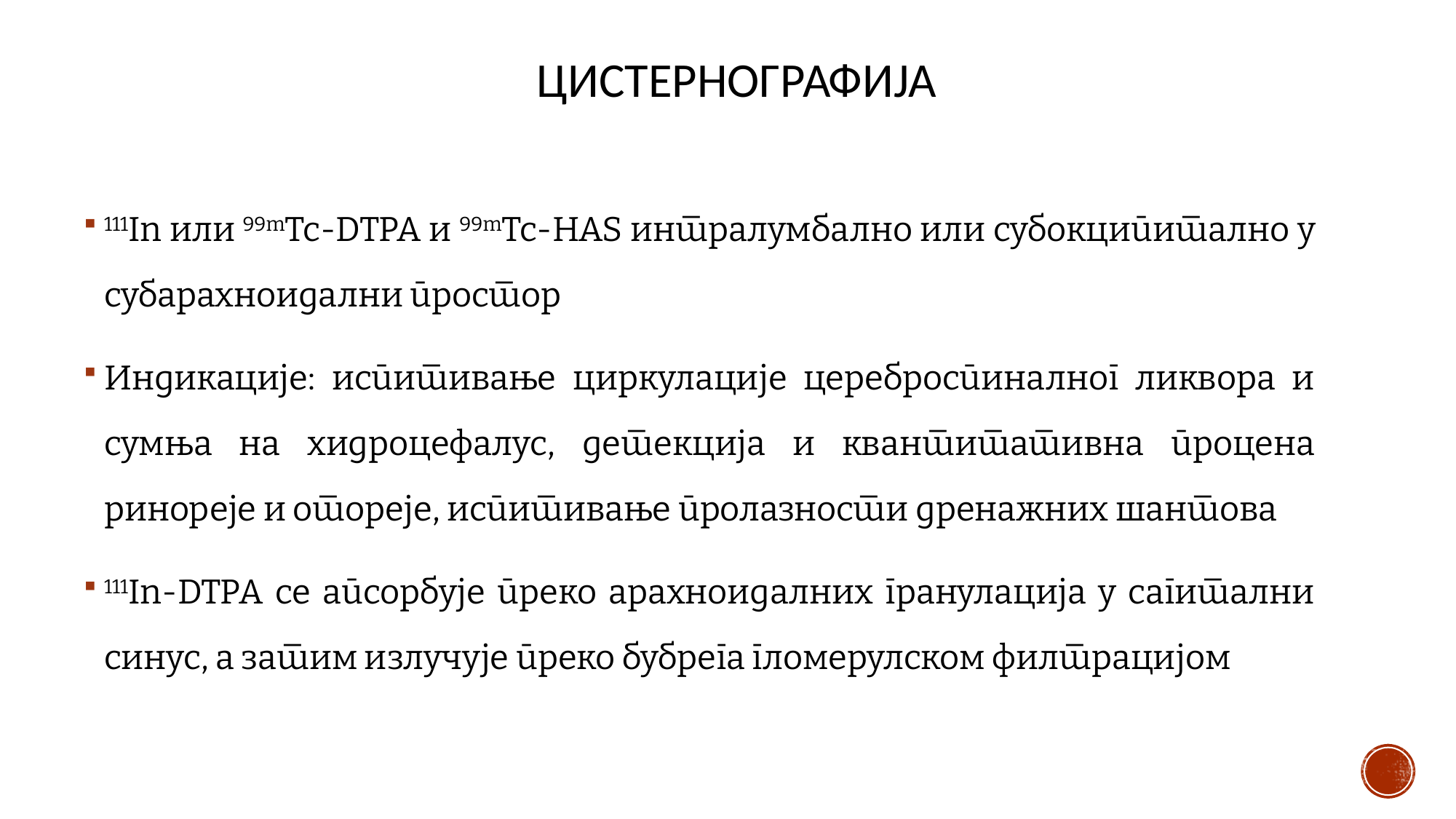

# ЦИСТЕРНОГРАФИЈА
111In или 99mTc-DTPA и 99mTc-HAS интралумбално или субокципитално у субарахноидални простор
Индикације: испитивање циркулације цереброспиналног ликвора и сумња на хидроцефалус, детекција и квантитативна процена ринореје и отореје, испитивање пролазности дренажних шантова
111In-DTPA се апсорбује преко арахноидалних гранулација у сагитални синус, а затим излучује преко бубрега гломерулском филтрацијом